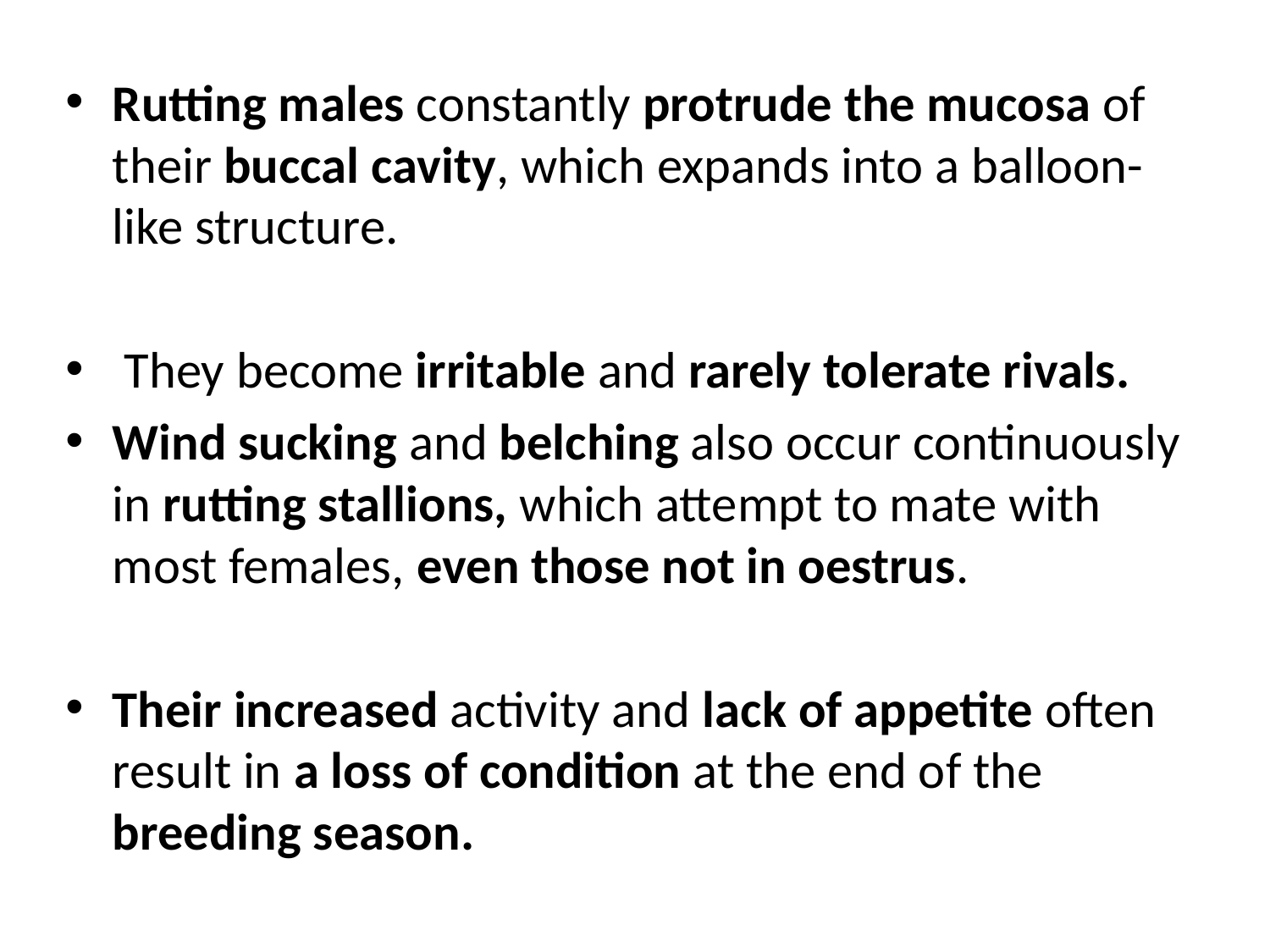

Rutting males constantly protrude the mucosa of their buccal cavity, which expands into a balloon-like structure.

 They become irritable and rarely tolerate rivals.
Wind sucking and belching also occur continuously in rutting stallions, which attempt to mate with most females, even those not in oestrus.

Their increased activity and lack of appetite often result in a loss of condition at the end of the breeding season.